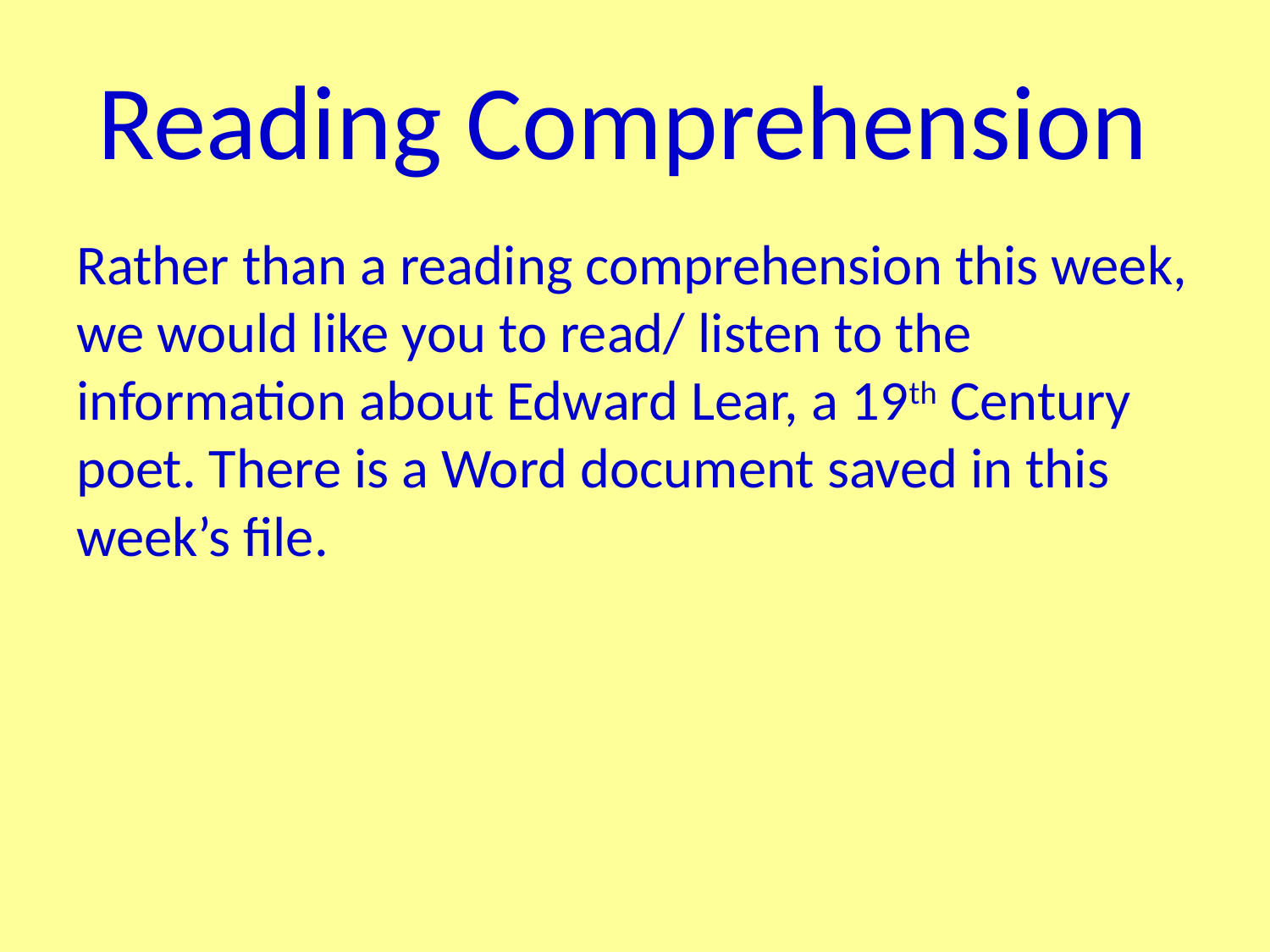

# Reading Comprehension
Rather than a reading comprehension this week, we would like you to read/ listen to the information about Edward Lear, a 19th Century poet. There is a Word document saved in this week’s file.